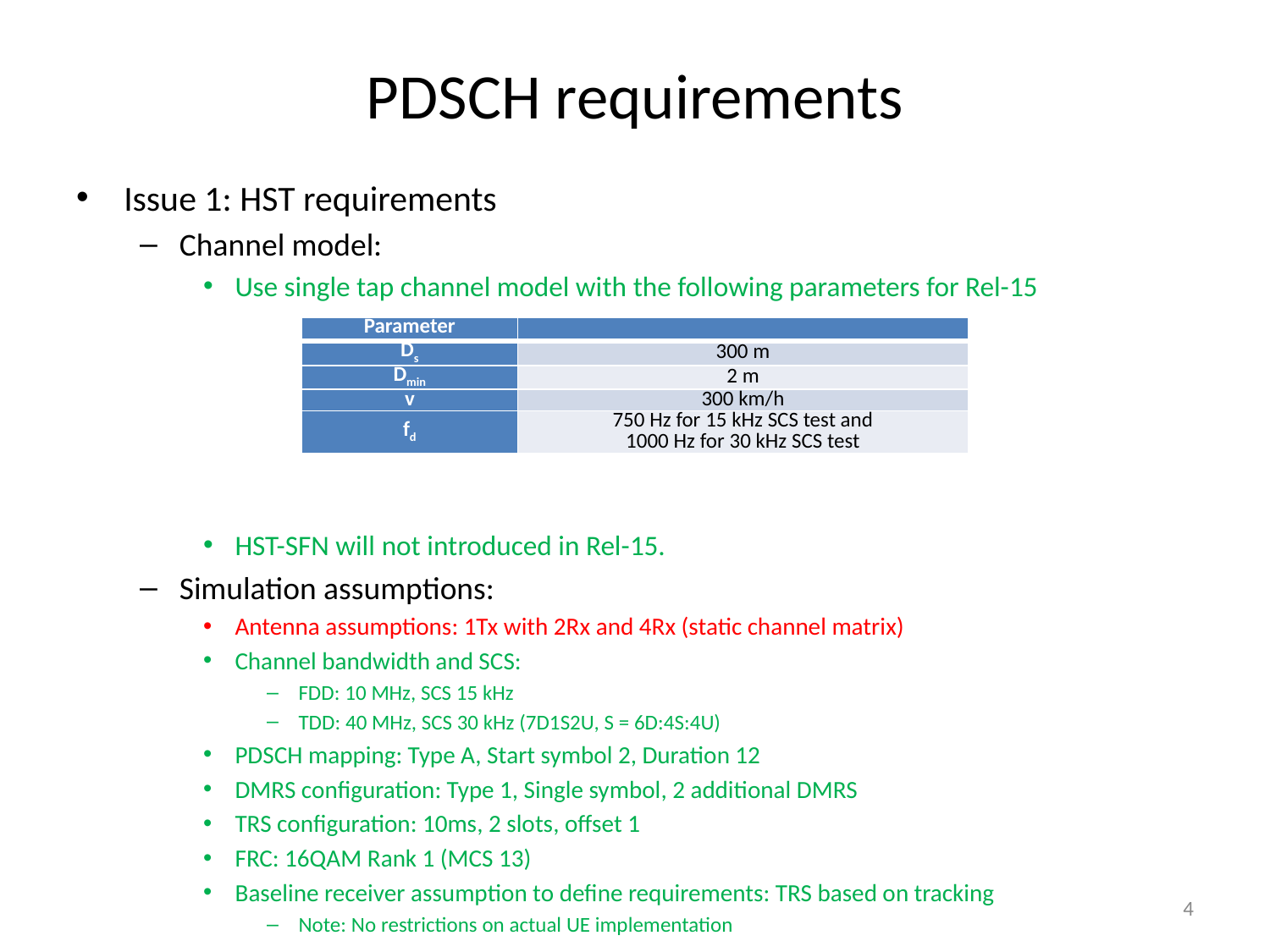

# PDSCH requirements
Issue 1: HST requirements
Channel model:
Use single tap channel model with the following parameters for Rel-15

HST-SFN will not introduced in Rel-15.
Simulation assumptions:
Antenna assumptions: 1Tx with 2Rx and 4Rx (static channel matrix)
Channel bandwidth and SCS:
FDD: 10 MHz, SCS 15 kHz
TDD: 40 MHz, SCS 30 kHz (7D1S2U, S = 6D:4S:4U)
PDSCH mapping: Type A, Start symbol 2, Duration 12
DMRS configuration: Type 1, Single symbol, 2 additional DMRS
TRS configuration: 10ms, 2 slots, offset 1
FRC: 16QAM Rank 1 (MCS 13)
Baseline receiver assumption to define requirements: TRS based on tracking
Note: No restrictions on actual UE implementation

| Parameter |  |
| --- | --- |
| Ds | 300 m |
| Dmin | 2 m |
| v | 300 km/h |
| fd | 750 Hz for 15 kHz SCS test and 1000 Hz for 30 kHz SCS test |
4